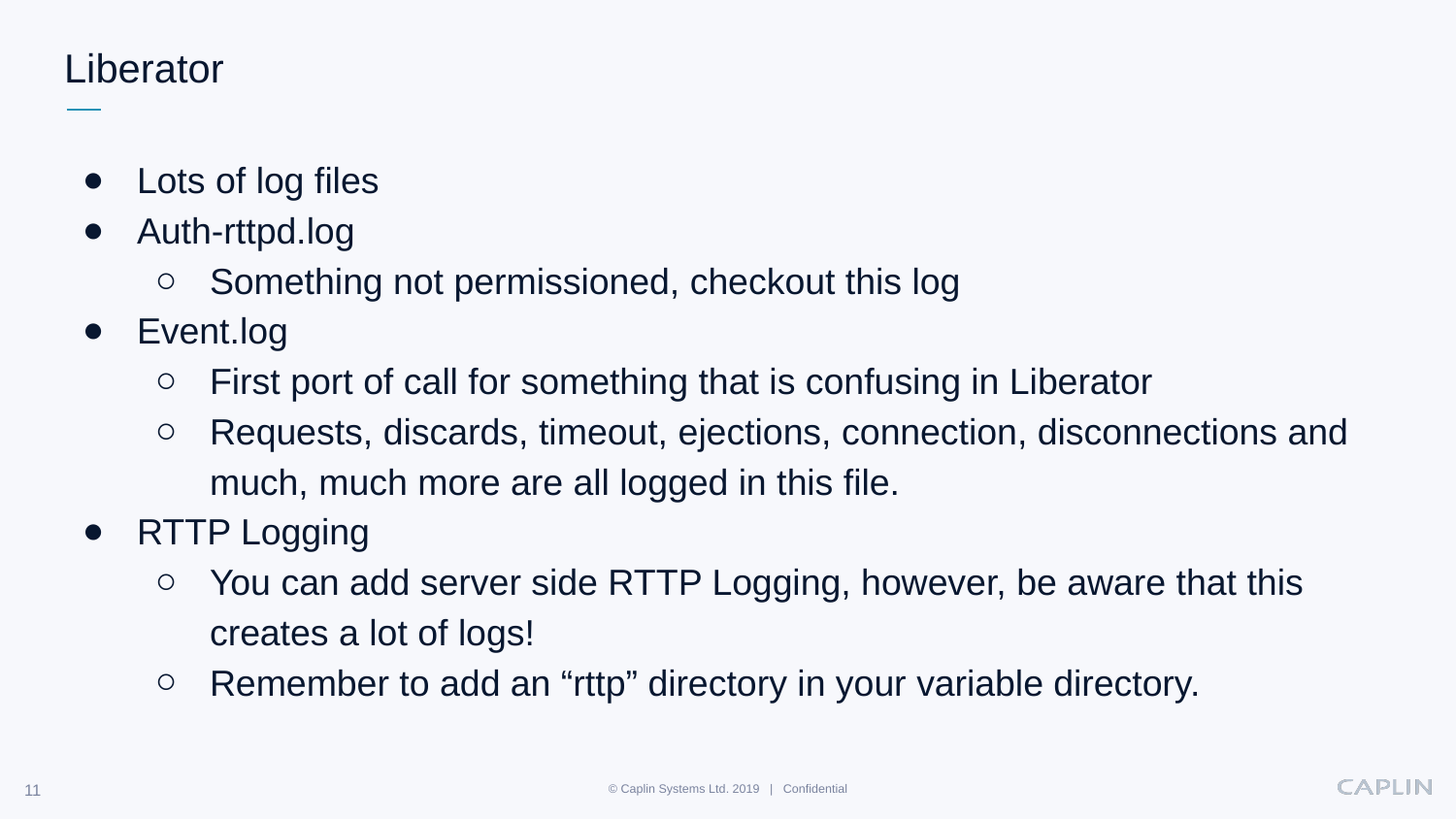

# Liberator
Lots of log files
Auth-rttpd.log
Something not permissioned, checkout this log
Event.log
First port of call for something that is confusing in Liberator
Requests, discards, timeout, ejections, connection, disconnections and much, much more are all logged in this file.
RTTP Logging
You can add server side RTTP Logging, however, be aware that this creates a lot of logs!
Remember to add an “rttp” directory in your variable directory.